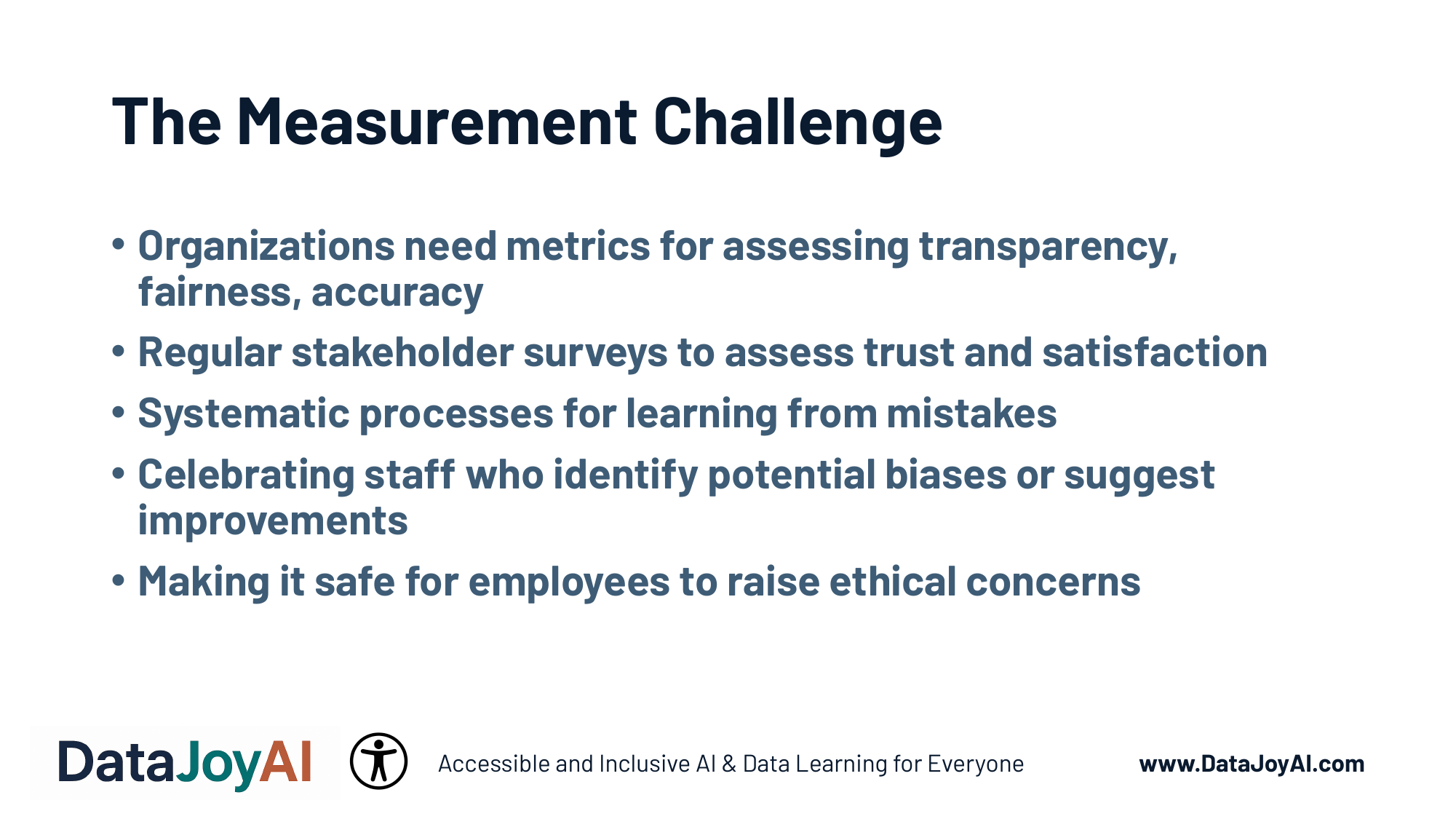

# The Measurement Challenge
Organizations need metrics for assessing transparency, fairness, accuracy
Regular stakeholder surveys to assess trust and satisfaction
Systematic processes for learning from mistakes
Celebrating staff who identify potential biases or suggest improvements
Making it safe for employees to raise ethical concerns